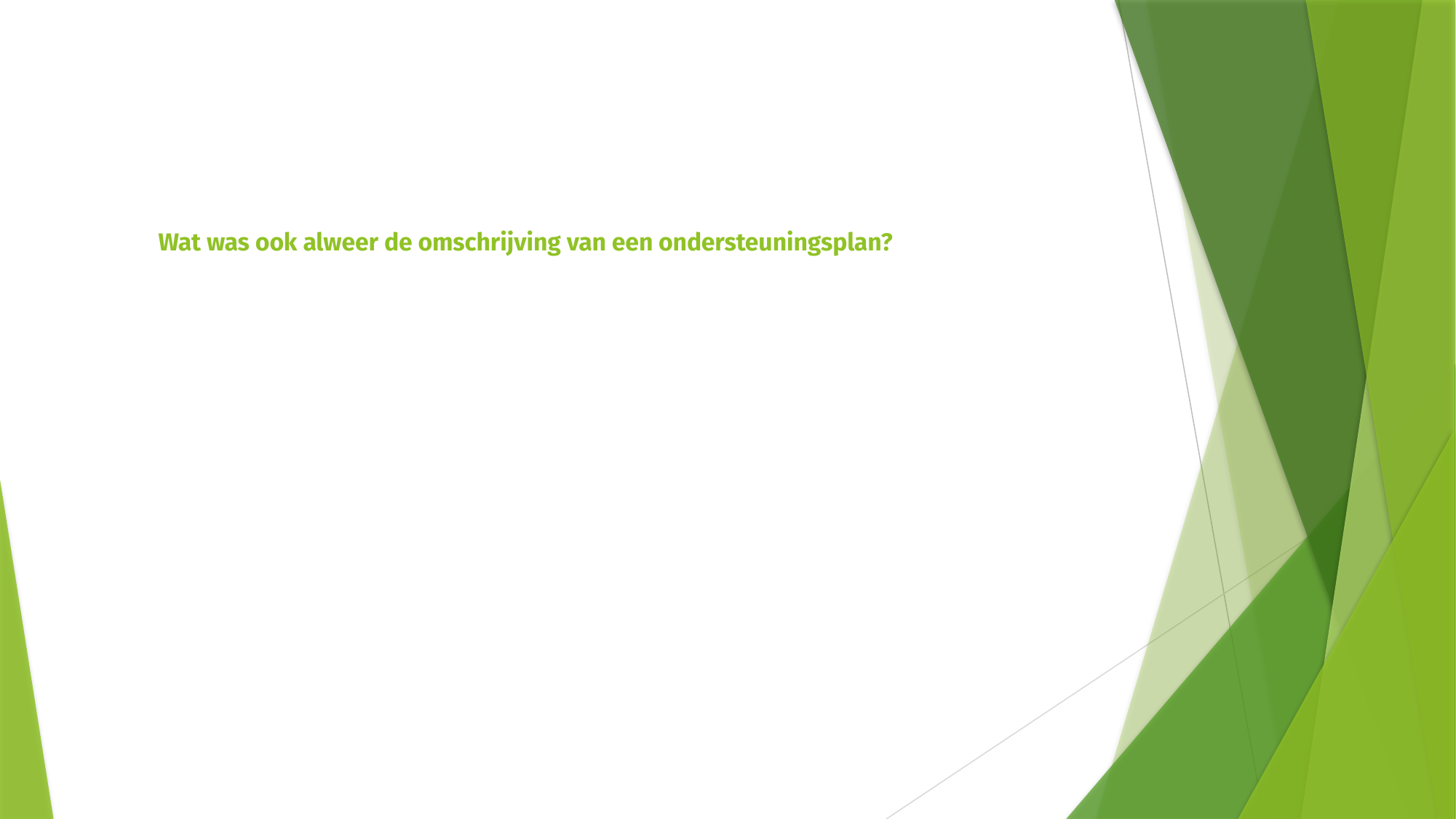

# Wat was ook alweer de omschrijving van een ondersteuningsplan?